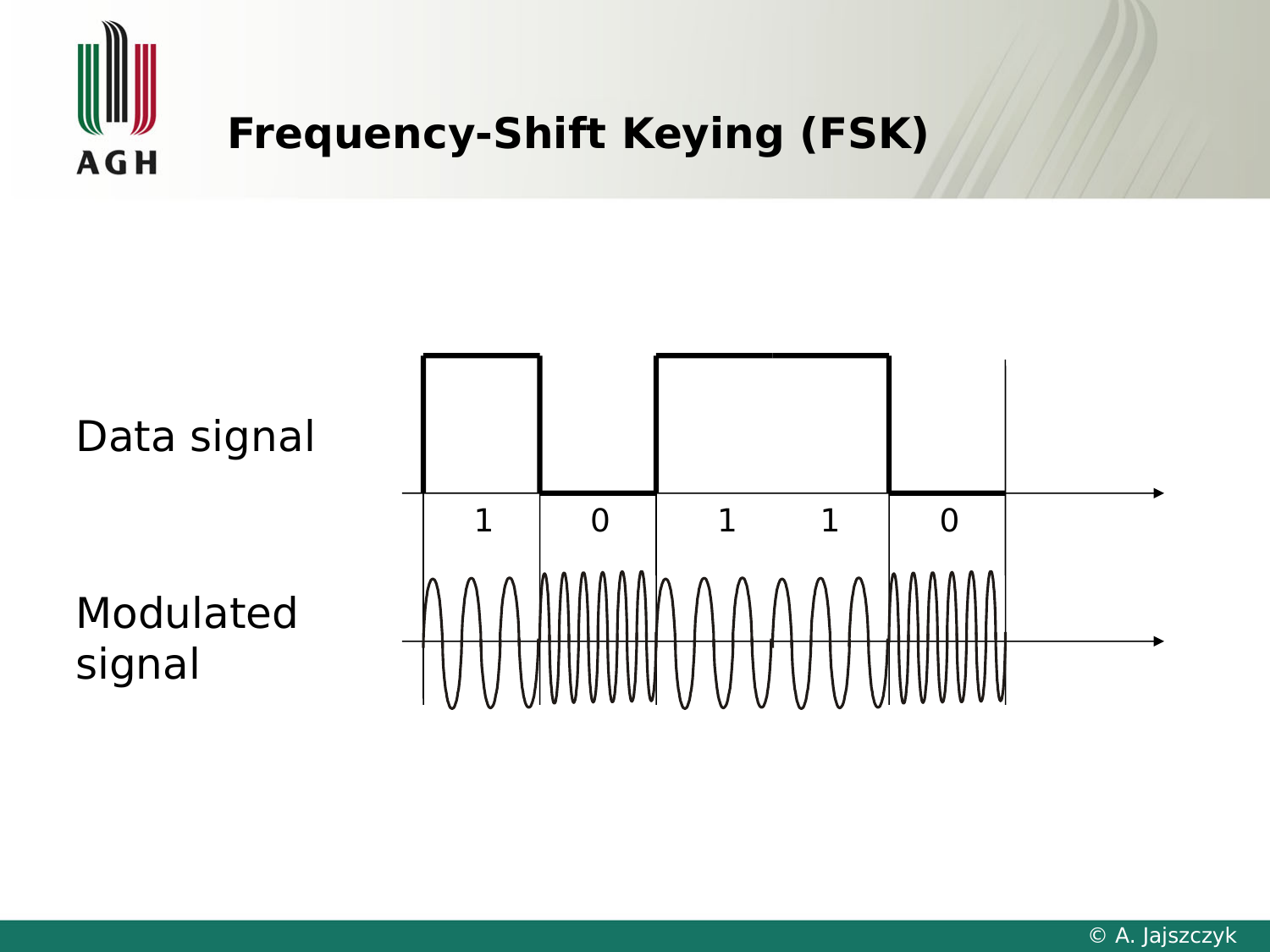

# Frequency-Shift Keying (FSK)

Data signal

1
0
1
1
0

Modulated
signal